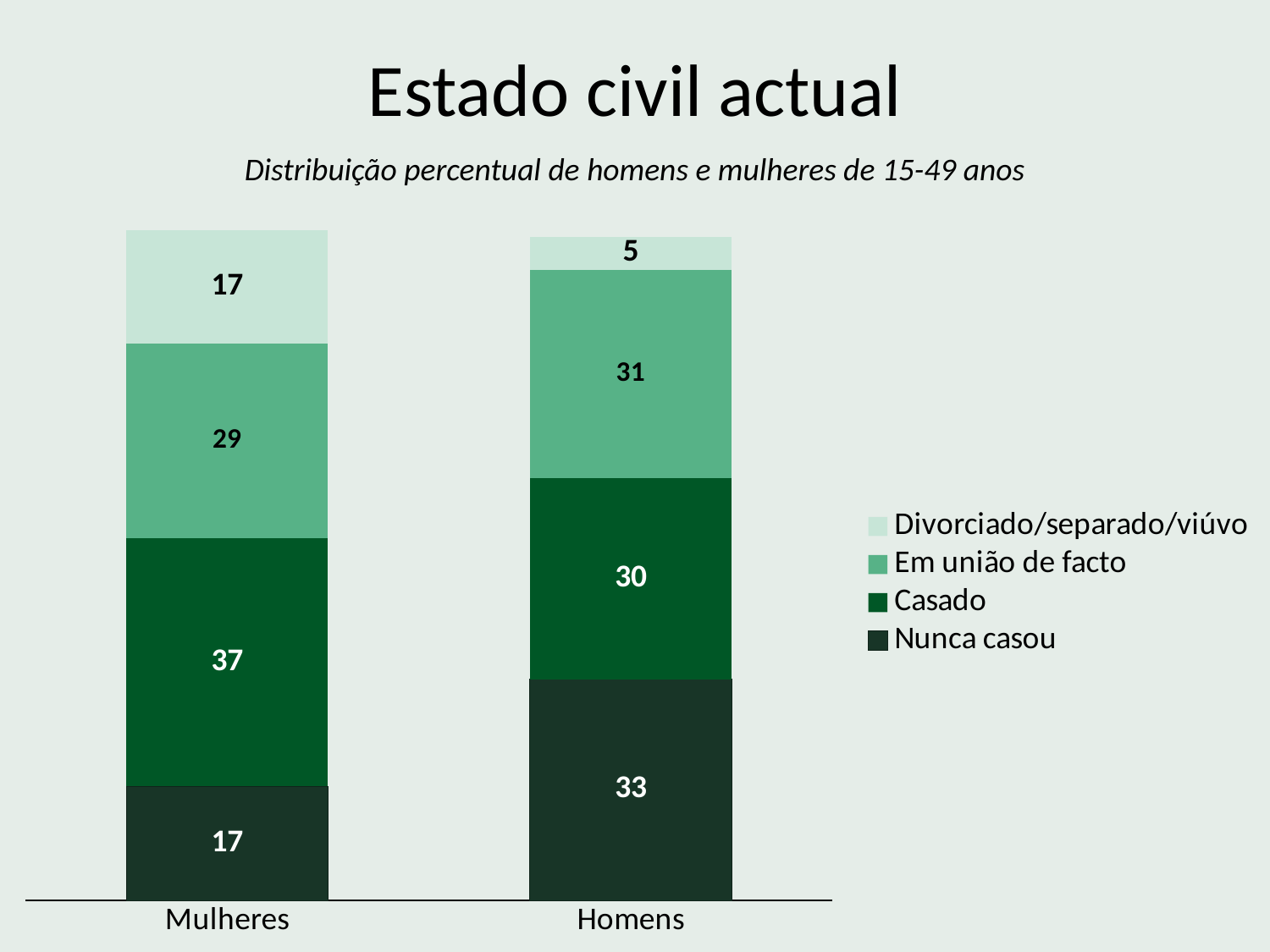

Estado civil actual
Distribuição percentual de homens e mulheres de 15-49 anos

### Chart

| Category | Nunca casou | Casado | Em união de facto | Divorciado/separado/viúvo |
|---|---|---|---|---|
| Mulheres | 17.0 | 37.0 | 29.0 | 17.0 |
| Homens | 33.0 | 30.0 | 31.0 | 5.0 |